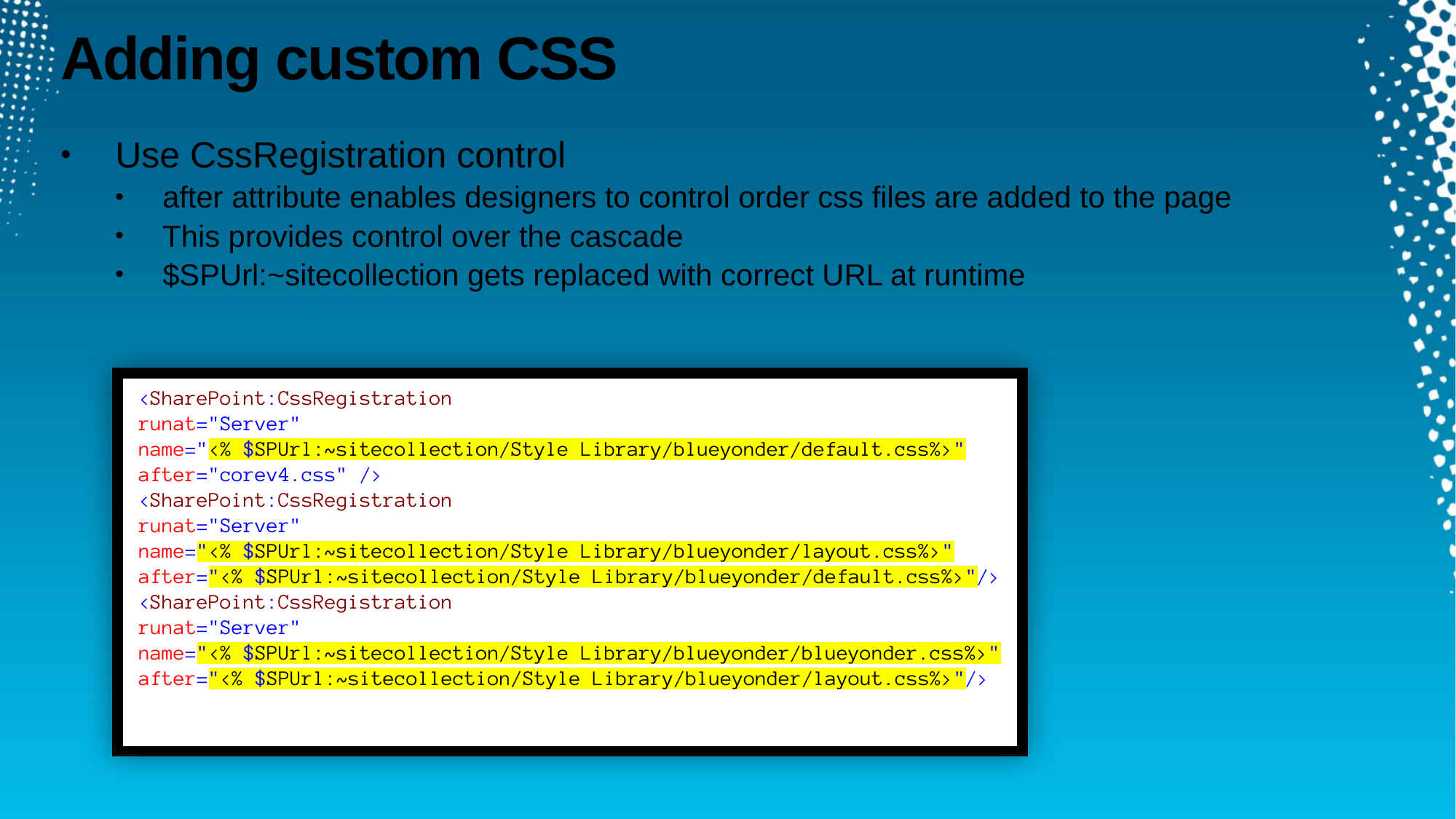

# Adding custom CSS
Use CssRegistration control
after attribute enables designers to control order css files are added to the page
This provides control over the cascade
$SPUrl:~sitecollection gets replaced with correct URL at runtime
<SharePoint:CssRegistration
runat="Server"
name="<% $SPUrl:~sitecollection/Style Library/blueyonder/default.css%>"
after="corev4.css" />
<SharePoint:CssRegistration
runat="Server"
name="<% $SPUrl:~sitecollection/Style Library/blueyonder/layout.css%>"
after="<% $SPUrl:~sitecollection/Style Library/blueyonder/default.css%>"/>
<SharePoint:CssRegistration
runat="Server"
name="<% $SPUrl:~sitecollection/Style Library/blueyonder/blueyonder.css%>"
after="<% $SPUrl:~sitecollection/Style Library/blueyonder/layout.css%>"/>